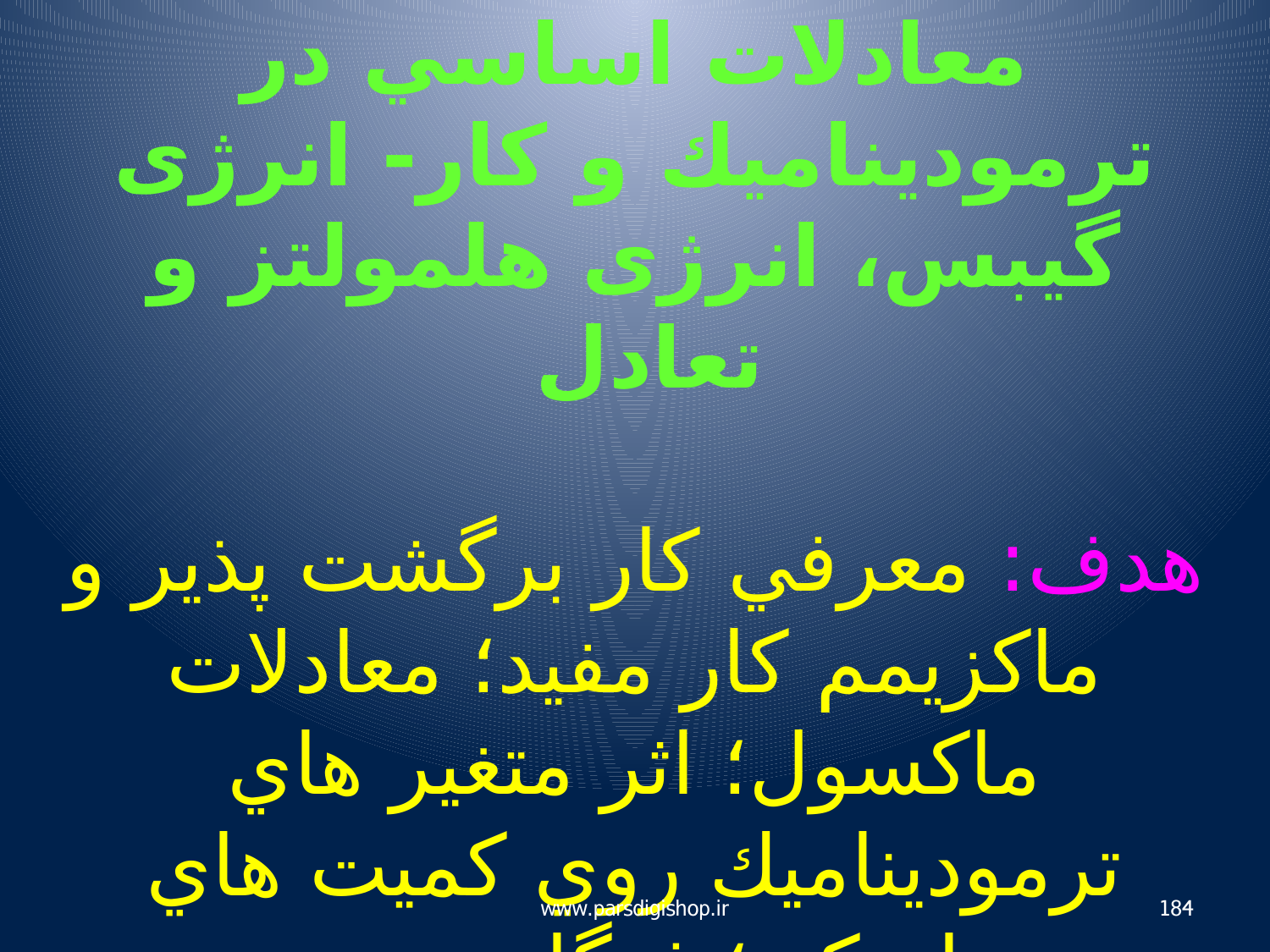

فصل پنجم

معادلات اساسي در ترموديناميك و کار- انرژی گیبس، انرژی هلمولتز و تعادل

هدف: معرفي كار برگشت پذير و ماكزيمم كار مفيد؛ معادلات ماكسول؛ اثر متغير هاي ترموديناميك روي كميت هاي ترموديناميكي؛ فوگاسيته و ضريب فوگاسيته
www.parsdigishop.ir
184